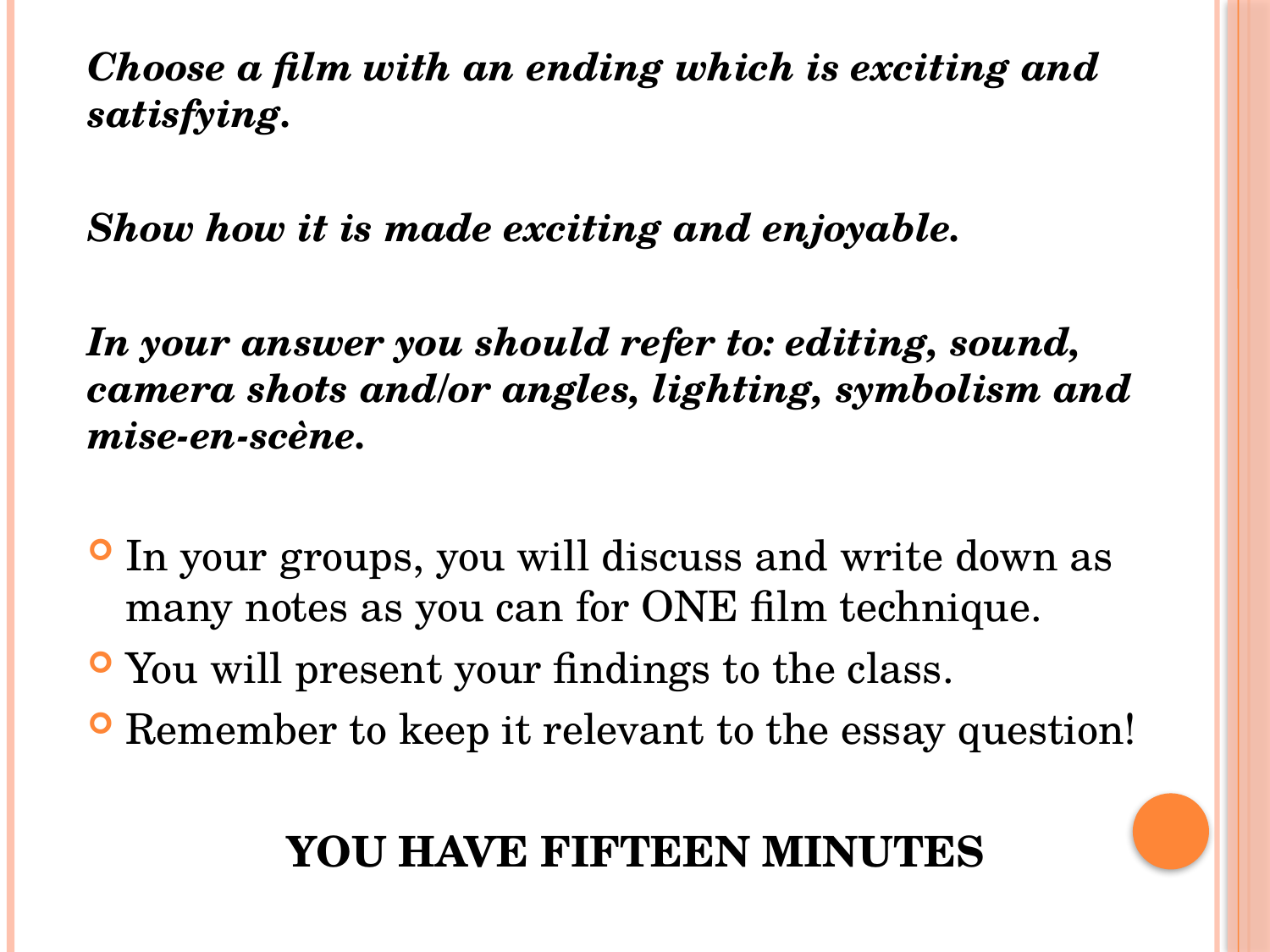

Choose a film with an ending which is exciting and satisfying.

Show how it is made exciting and enjoyable.

In your answer you should refer to: editing, sound, camera shots and/or angles, lighting, symbolism and mise-en-scène.

In your groups, you will discuss and write down as many notes as you can for ONE film technique.
You will present your findings to the class.
Remember to keep it relevant to the essay question!

YOU HAVE FIFTEEN MINUTES